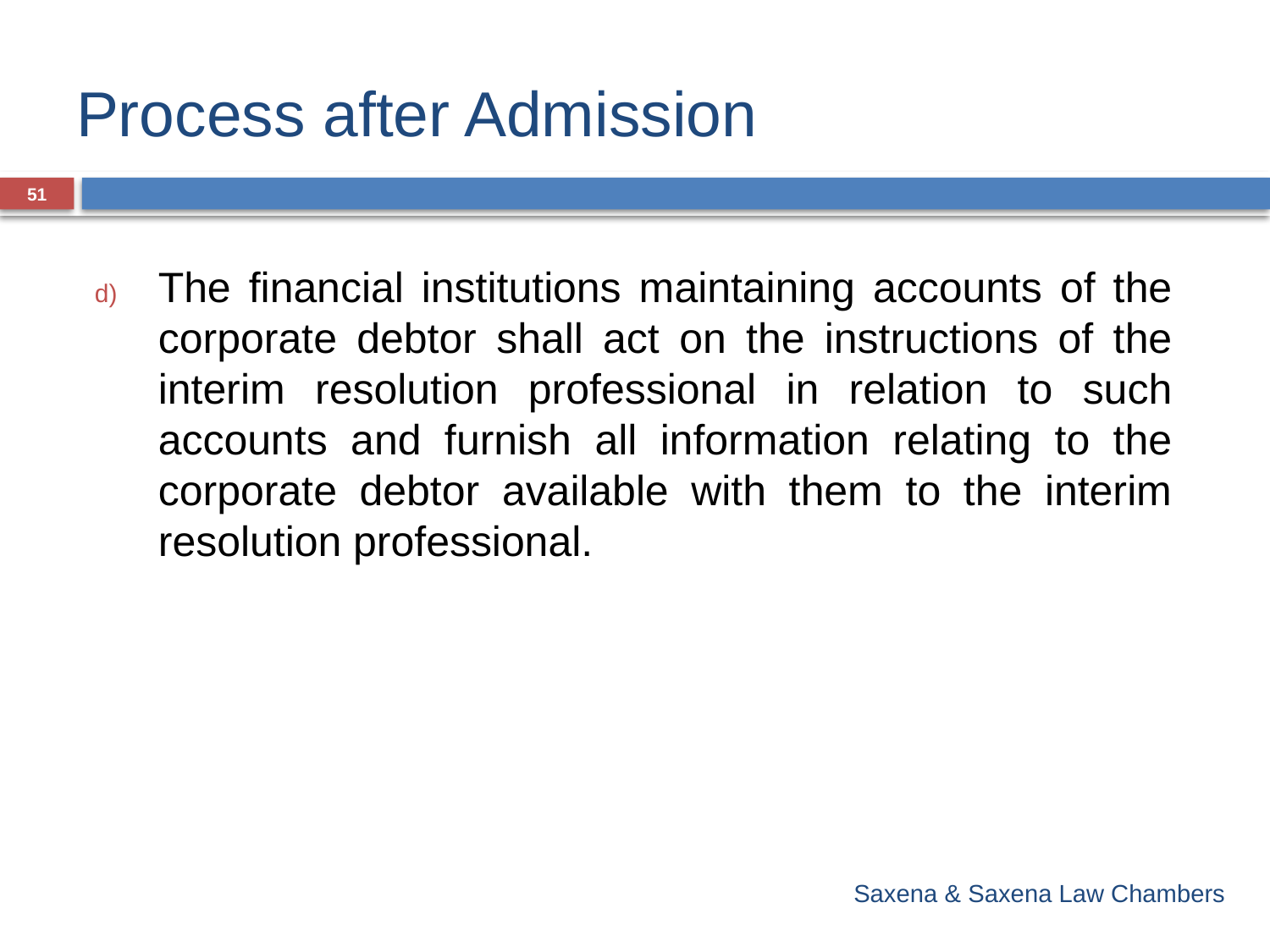

# Process after Admission
51
The financial institutions maintaining accounts of the corporate debtor shall act on the instructions of the interim resolution professional in relation to such accounts and furnish all information relating to the corporate debtor available with them to the interim resolution professional.

Saxena & Saxena Law Chambers